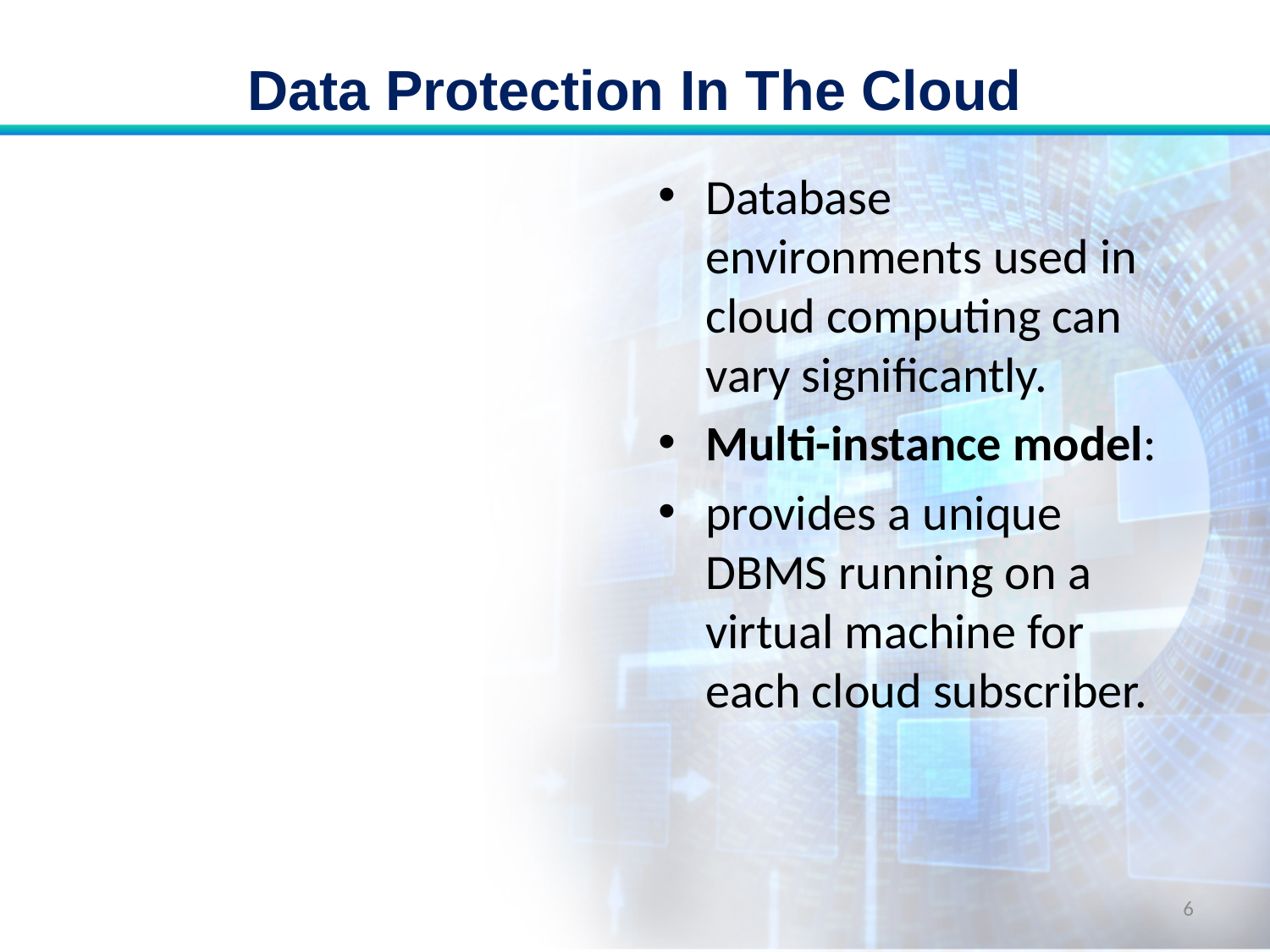

# Data Protection In The Cloud
Database environments used in cloud computing can vary significantly.
Multi-instance model:
provides a unique DBMS running on a virtual machine for each cloud subscriber.
6